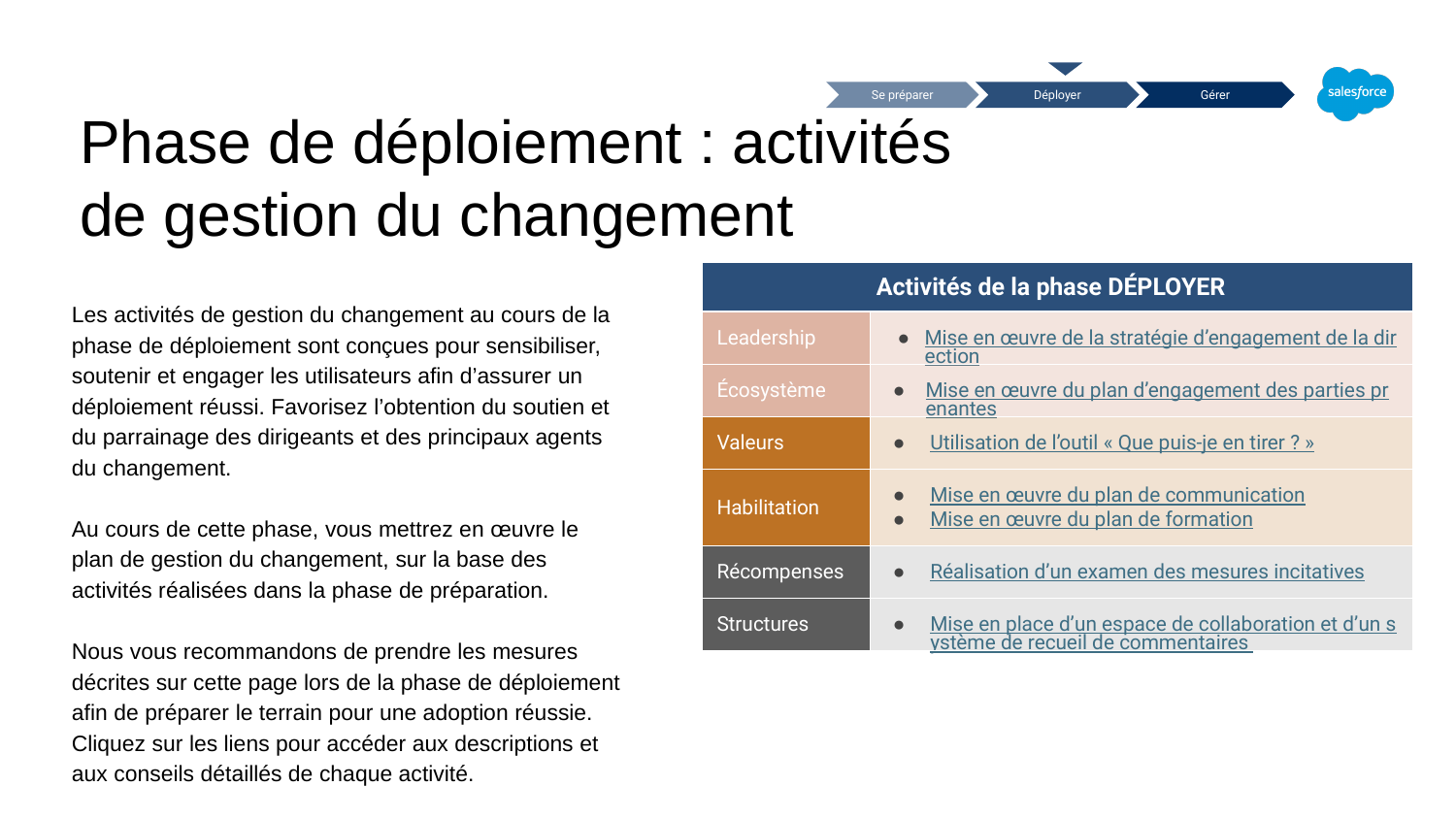

Se préparer
Déployer
Gérer
Phase de déploiement : activités de gestion du changement
| Activités de la phase DÉPLOYER |  |
| --- | --- |
| Leadership | Mise en œuvre de la stratégie d’engagement de la direction |
| Écosystème | Mise en œuvre du plan d’engagement des parties prenantes |
| Valeurs | Utilisation de l’outil « Que puis-je en tirer ? » |
| Habilitation | Mise en œuvre du plan de communication Mise en œuvre du plan de formation |
| Récompenses | Réalisation d’un examen des mesures incitatives |
| Structures | Mise en place d’un espace de collaboration et d’un système de recueil de commentaires |
Les activités de gestion du changement au cours de la phase de déploiement sont conçues pour sensibiliser, soutenir et engager les utilisateurs afin d’assurer un déploiement réussi. Favorisez l’obtention du soutien et du parrainage des dirigeants et des principaux agents du changement.

Au cours de cette phase, vous mettrez en œuvre le plan de gestion du changement, sur la base des activités réalisées dans la phase de préparation.

Nous vous recommandons de prendre les mesures décrites sur cette page lors de la phase de déploiement afin de préparer le terrain pour une adoption réussie. Cliquez sur les liens pour accéder aux descriptions et aux conseils détaillés de chaque activité.